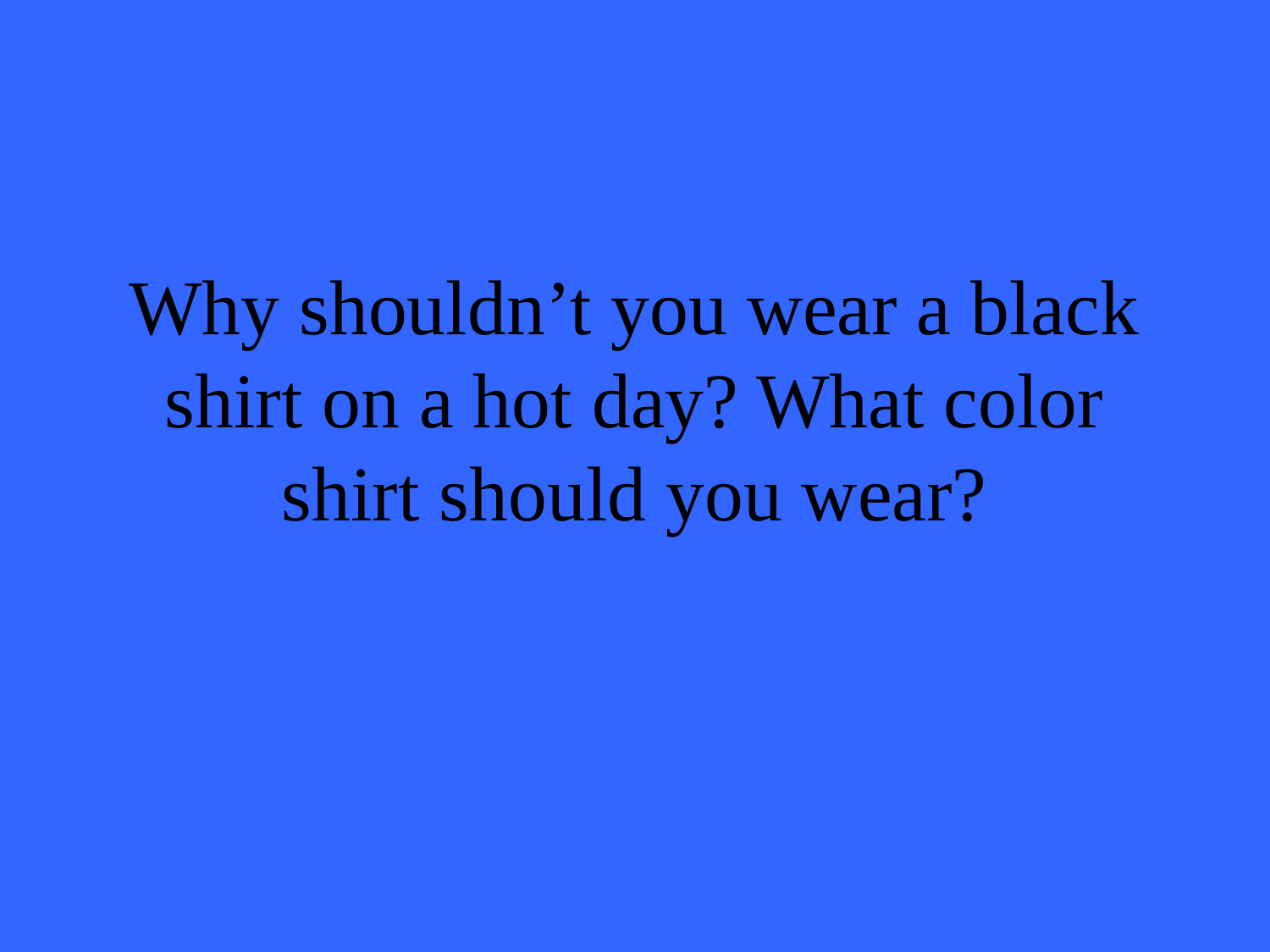

# Why shouldn’t you wear a black shirt on a hot day? What color shirt should you wear?